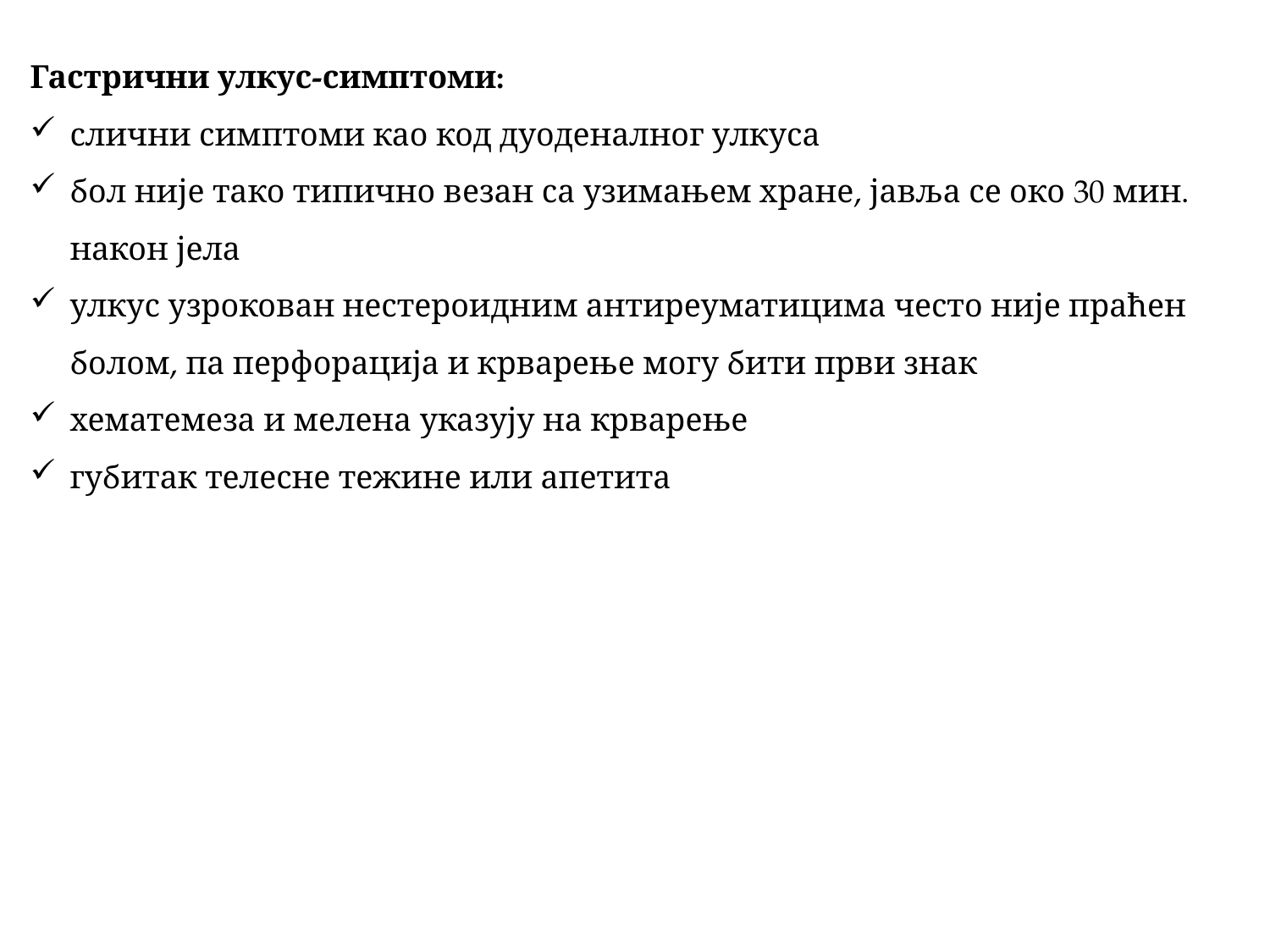

Гастрични улкус-симптоми:
слични симптоми као код дуоденалног улкуса
бол није тако типично везан са узимањем хране, јавља се око 30 мин. након јела
улкус узрокован нестероидним антиреуматицима често није праћен болом, па перфорација и крварење могу бити први знак
хематемеза и мелена указују на крварење
губитак телесне тежине или апетита